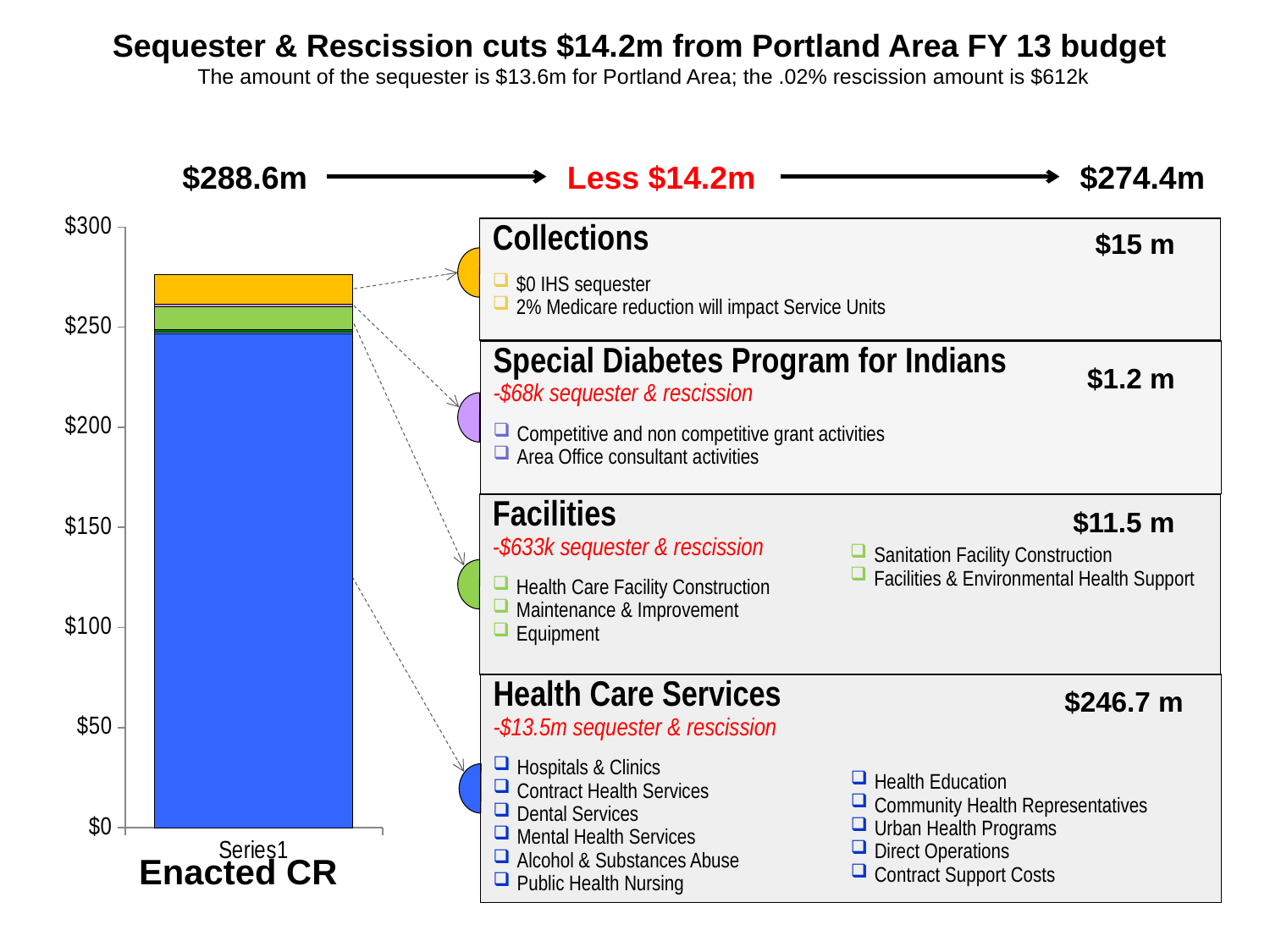

# Sequester & Rescission cuts $14.2m from Portland Area FY 13 budget The amount of the sequester is $13.6m for Portland Area; the .02% rescission amount is $612k

### Chart

| Category | Services Base | #REF! | #REF! | Facilities Increments | Diabetes | Collections |
|---|---|---|---|---|---|---|
|  | 246.7 | 1.0 | 1.0 | 11.5 | 1.243776 | 15.0 |
  	$288.6m			Less $14.2m	           		$274.4m
Collections

$0 IHS sequester
2% Medicare reduction will impact Service Units

$15 m

Special Diabetes Program for Indians
-$68k sequester & rescission

Competitive and non competitive grant activities
Area Office consultant activities
$1.2 m

Facilities
-$633k sequester & rescission

Health Care Facility Construction
Maintenance & Improvement
Equipment

Sanitation Facility Construction
Facilities & Environmental Health Support
$11.5 m

Health Care Services
-$13.5m sequester & rescission

Hospitals & Clinics
Contract Health Services
Dental Services
Mental Health Services
Alcohol & Substances Abuse
Public Health Nursing

Health Education
Community Health Representatives
Urban Health Programs
Direct Operations
Contract Support Costs

$246.7 m

Enacted CR